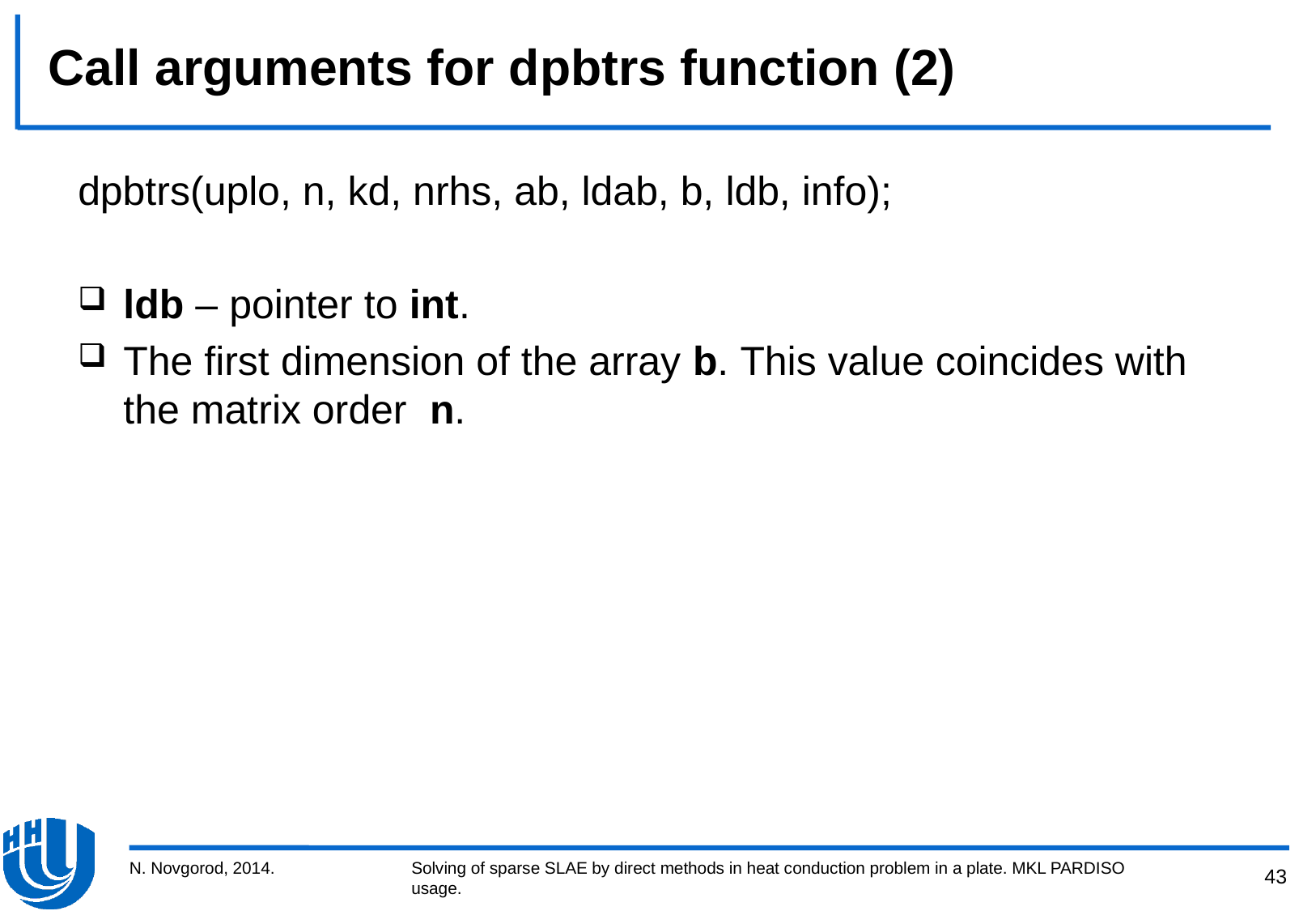

# Call arguments for dpbtrs function (2)
dpbtrs(uplo, n, kd, nrhs, ab, ldab, b, ldb, info);

ldb – pointer to int.
The first dimension of the array b. This value coincides with the matrix order  n.
N. Novgorod, 2014.
Solving of sparse SLAE by direct methods in heat conduction problem in a plate. MKL PARDISO usage.